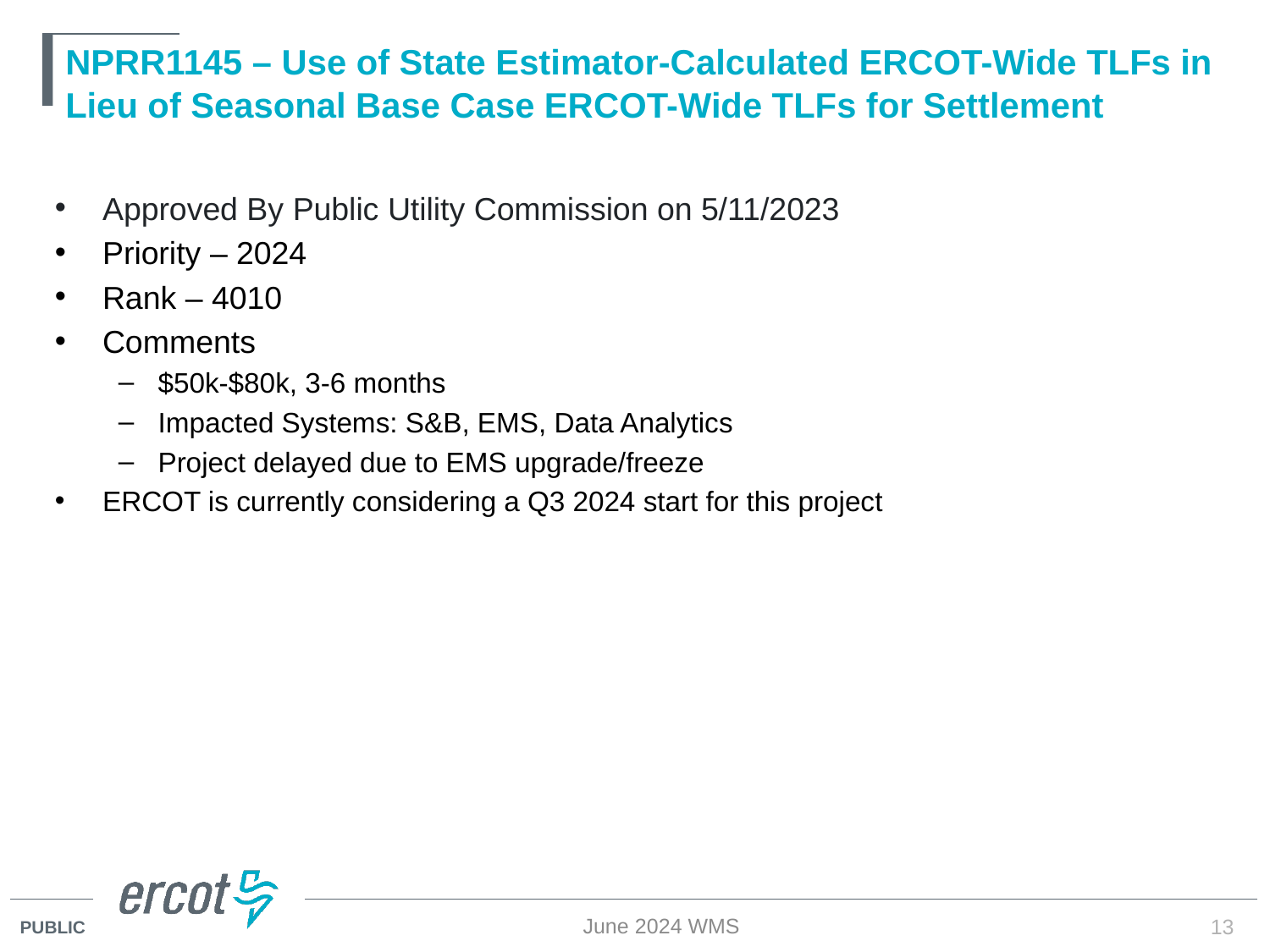

# NPRR1145 – Use of State Estimator-Calculated ERCOT-Wide TLFs in Lieu of Seasonal Base Case ERCOT-Wide TLFs for Settlement

Approved By Public Utility Commission on 5/11/2023
Priority – 2024
Rank – 4010
Comments
$50k-$80k, 3-6 months
Impacted Systems: S&B, EMS, Data Analytics
Project delayed due to EMS upgrade/freeze
ERCOT is currently considering a Q3 2024 start for this project

June 2024 WMS
13